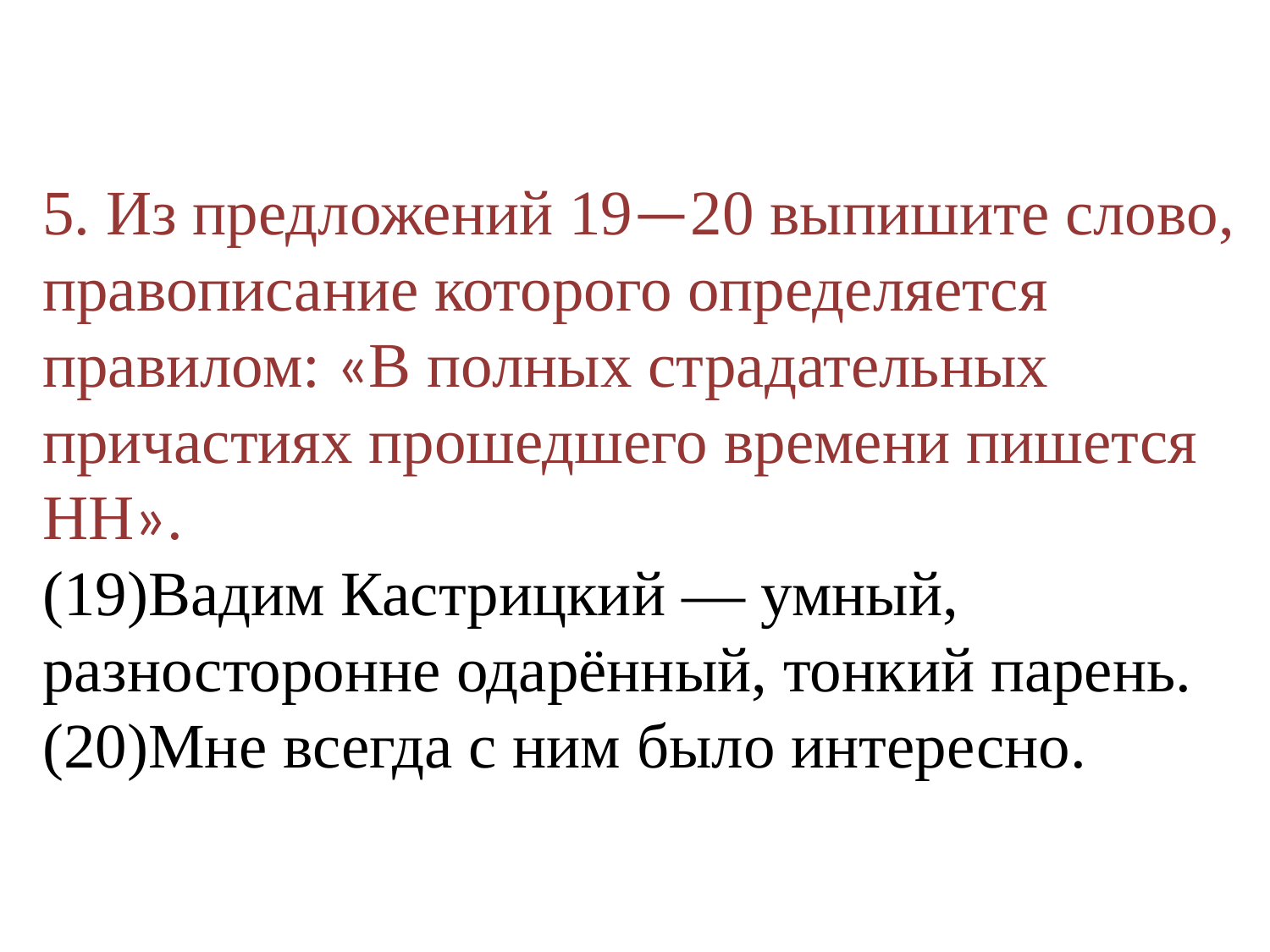

5. Из предложений 19—20 выпишите слово, правописание которого определяется правилом: «В полных страдательных причастиях прошедшего времени пишется НН».
(19)Вадим Кастрицкий — умный, разносторонне одарённый, тонкий парень. (20)Мне всегда с ним было интересно.